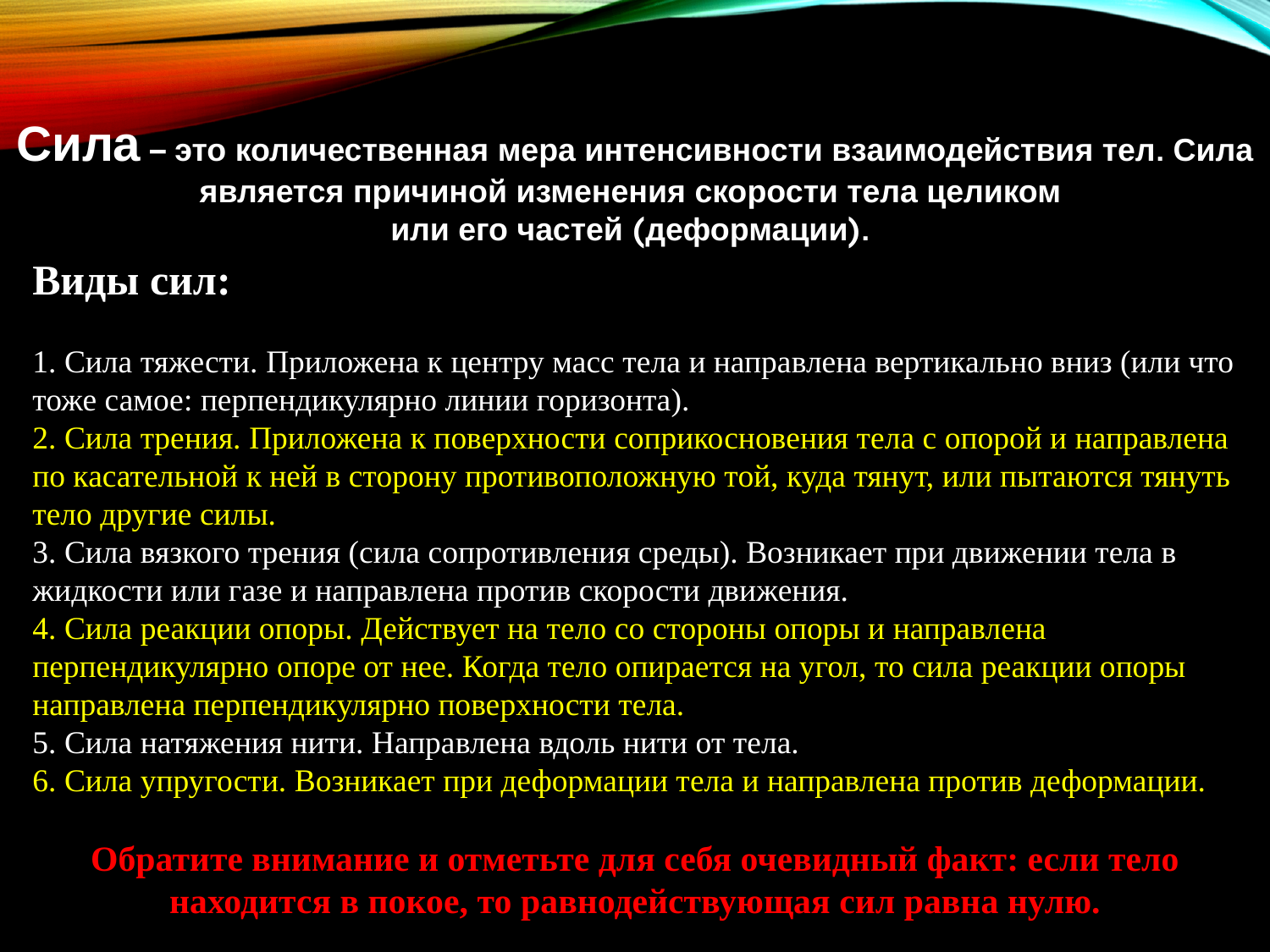

Сила – это количественная мера интенсивности взаимодействия тел. Сила является причиной изменения скорости тела целиком
или его частей (деформации).
Виды сил:

1. Сила тяжести. Приложена к центру масс тела и направлена вертикально вниз (или что тоже самое: перпендикулярно линии горизонта).
2. Сила трения. Приложена к поверхности соприкосновения тела с опорой и направлена по касательной к ней в сторону противоположную той, куда тянут, или пытаются тянуть тело другие силы.
3. Сила вязкого трения (сила сопротивления среды). Возникает при движении тела в жидкости или газе и направлена против скорости движения.
4. Сила реакции опоры. Действует на тело со стороны опоры и направлена перпендикулярно опоре от нее. Когда тело опирается на угол, то сила реакции опоры направлена перпендикулярно поверхности тела.
5. Сила натяжения нити. Направлена вдоль нити от тела.
6. Сила упругости. Возникает при деформации тела и направлена против деформации.

Обратите внимание и отметьте для себя очевидный факт: если тело находится в покое, то равнодействующая сил равна нулю.